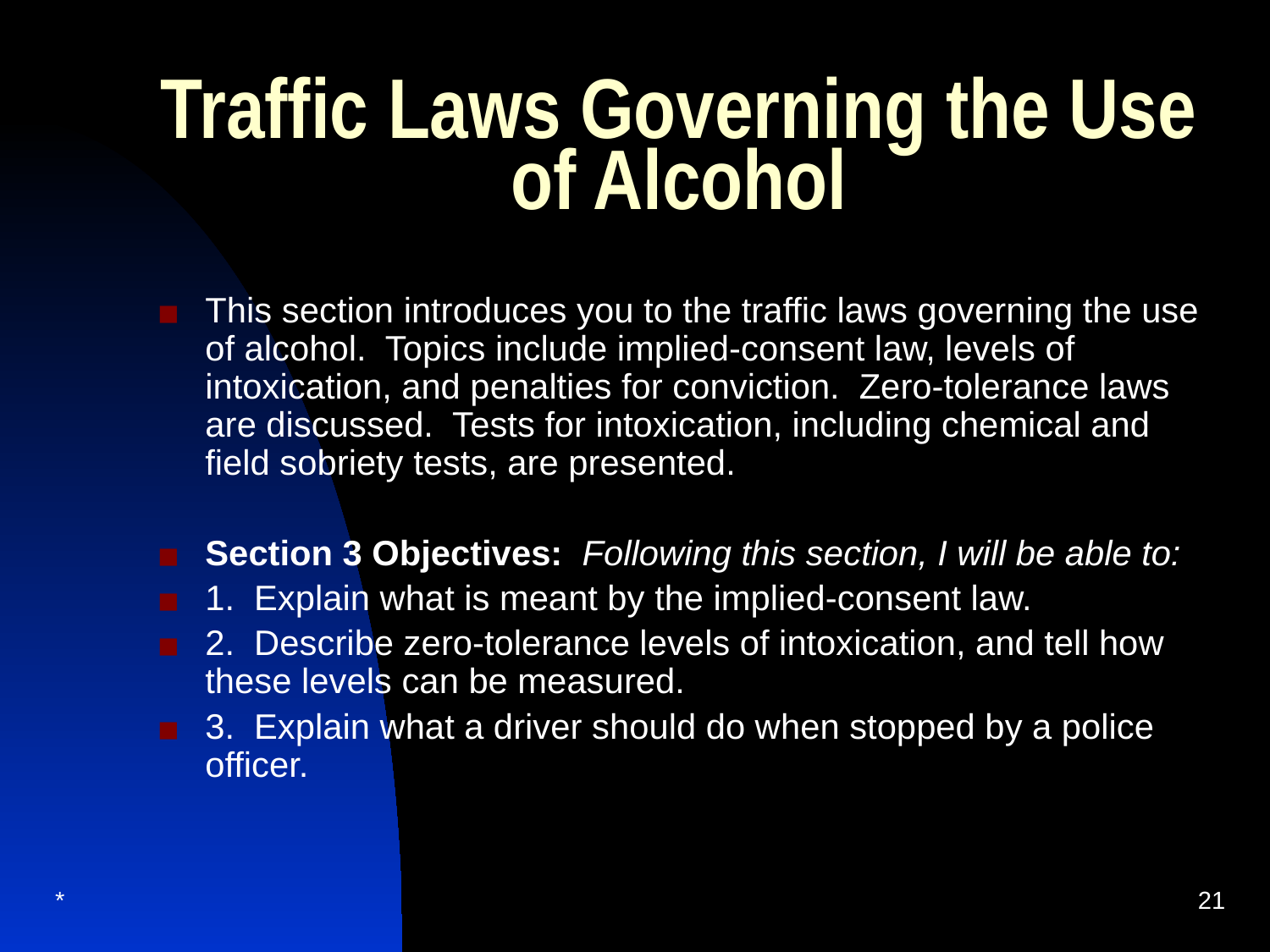

# Traffic Laws Governing the Use of Alcohol
This section introduces you to the traffic laws governing the use of alcohol.  Topics include implied-consent law, levels of intoxication, and penalties for conviction.  Zero-tolerance laws are discussed.  Tests for intoxication, including chemical and field sobriety tests, are presented.

Section 3 Objectives:  Following this section, I will be able to:
1.  Explain what is meant by the implied-consent law.
2.  Describe zero-tolerance levels of intoxication, and tell how these levels can be measured.
3.  Explain what a driver should do when stopped by a police officer.

*
21